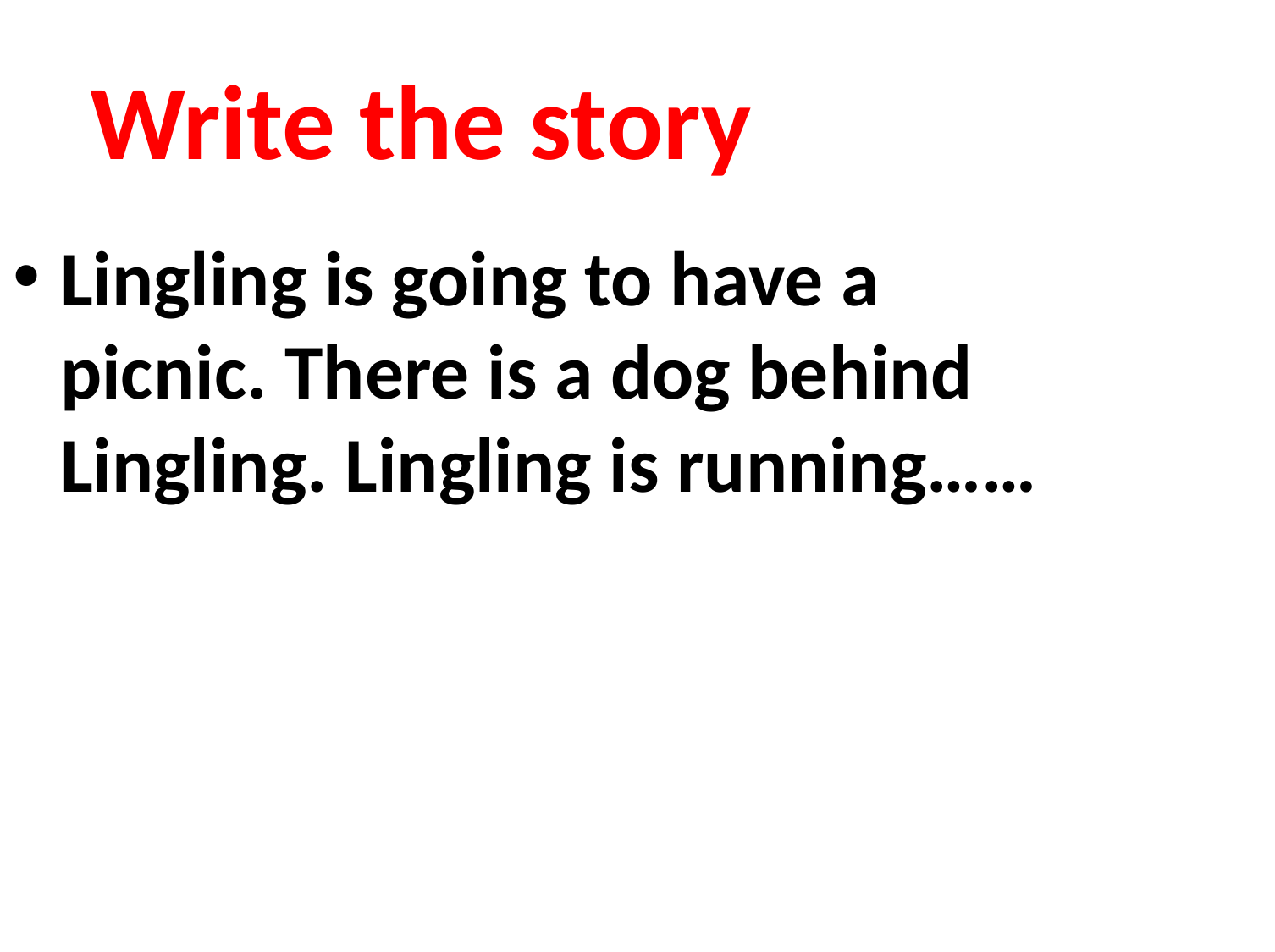

# Write the story
Lingling is going to have a picnic. There is a dog behind Lingling. Lingling is running……